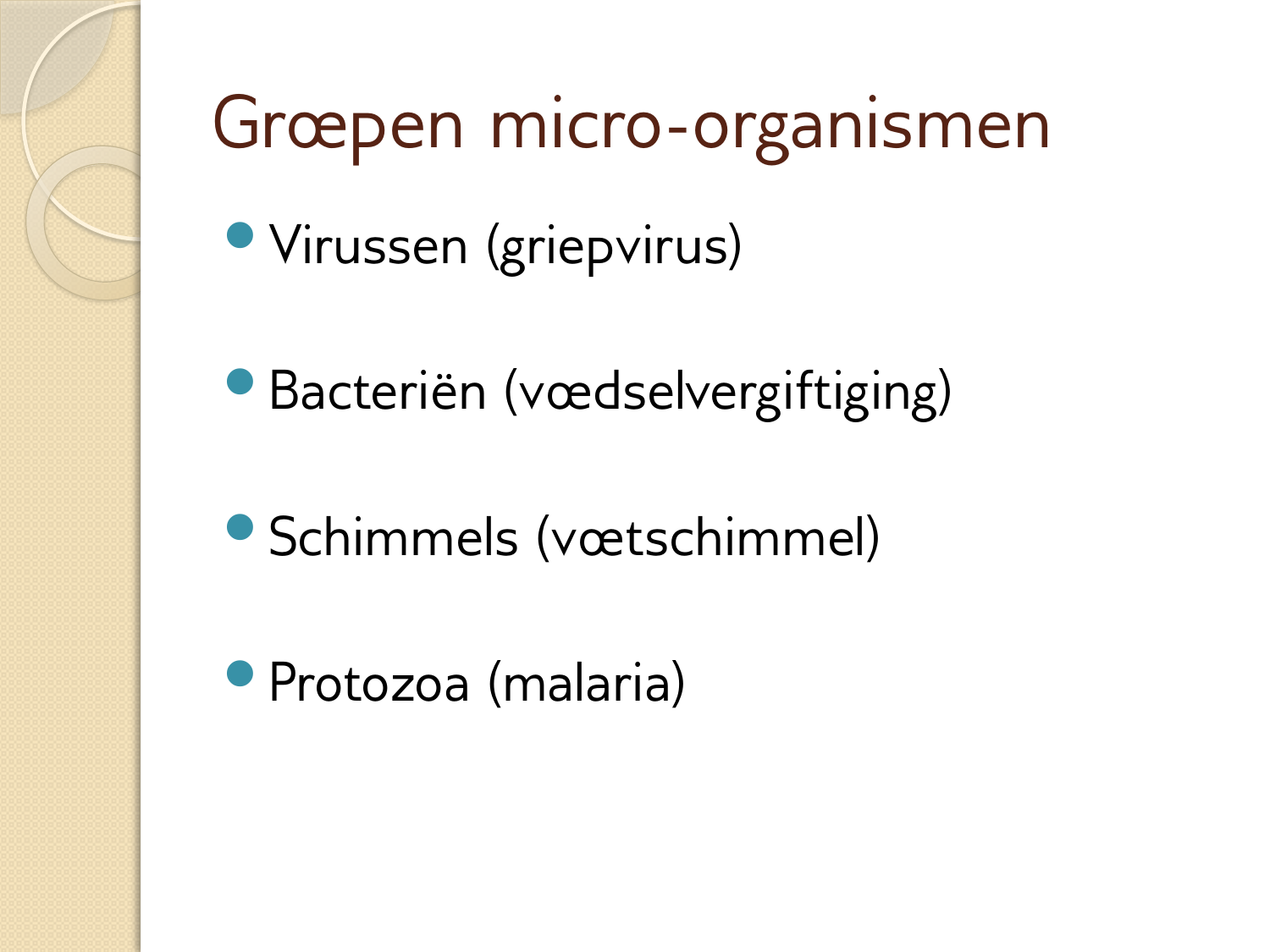

# Groepen micro-organismen
Virussen (griepvirus)
Bacteriën (voedselvergiftiging)
Schimmels (voetschimmel)
Protozoa (malaria)